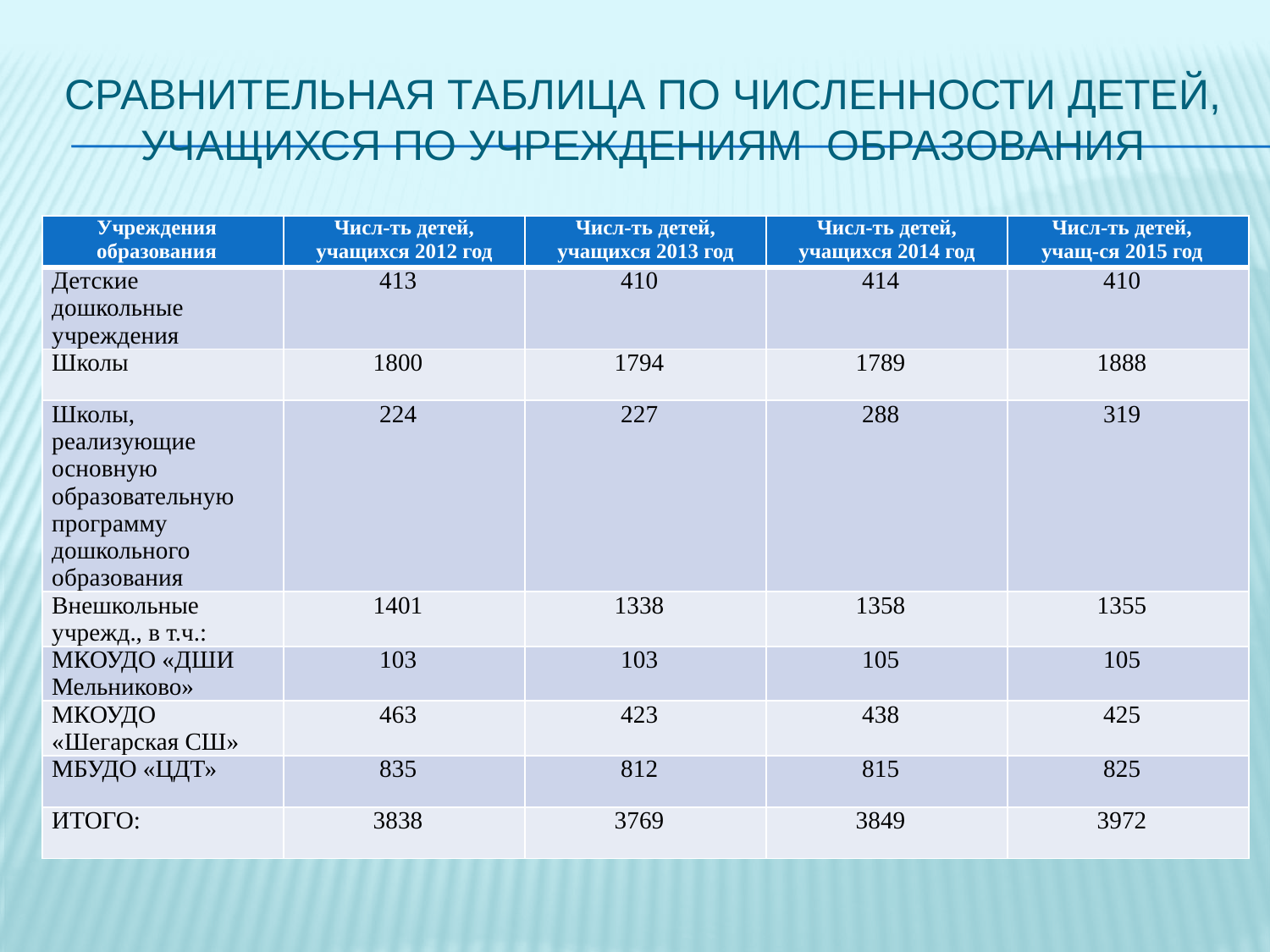

# Сравнительная таблица по численности детей, учащихся по учреждениям  образования
| Учреждения образования | Числ-ть детей, учащихся 2012 год | Числ-ть детей, учащихся 2013 год | Числ-ть детей, учащихся 2014 год | Числ-ть детей, учащ-ся 2015 год |
| --- | --- | --- | --- | --- |
| Детские дошкольные учреждения | 413 | 410 | 414 | 410 |
| Школы | 1800 | 1794 | 1789 | 1888 |
| Школы, реализующие основную образовательную программу дошкольного образования | 224 | 227 | 288 | 319 |
| Внешкольные учрежд., в т.ч.: | 1401 | 1338 | 1358 | 1355 |
| МКОУДО «ДШИ Мельниково» | 103 | 103 | 105 | 105 |
| МКОУДО «Шегарская СШ» | 463 | 423 | 438 | 425 |
| МБУДО «ЦДТ» | 835 | 812 | 815 | 825 |
| ИТОГО: | 3838 | 3769 | 3849 | 3972 |